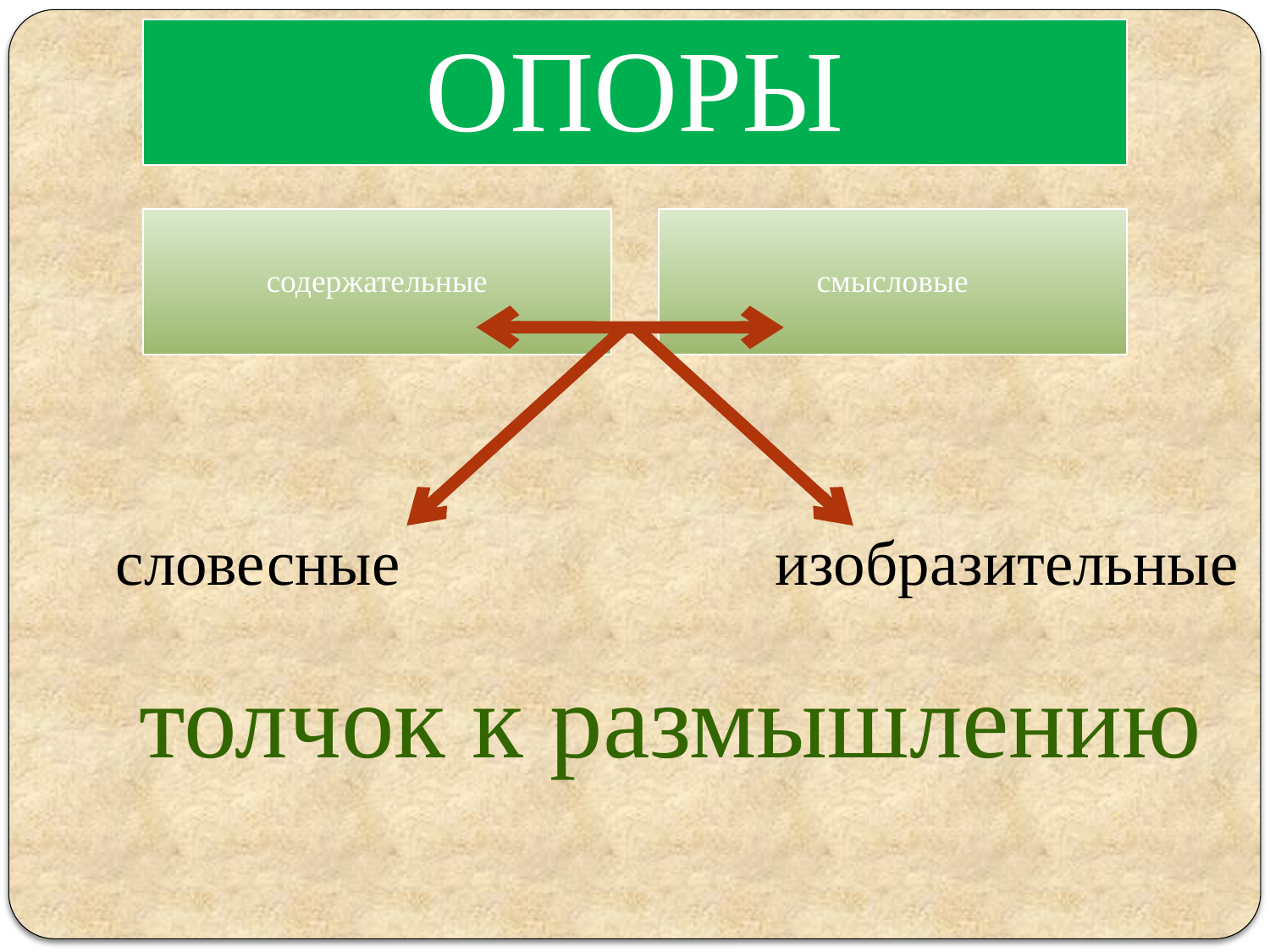

ОПОРЫ
содержательные
смысловые

словесные
изобразительные
толчок к размышлению